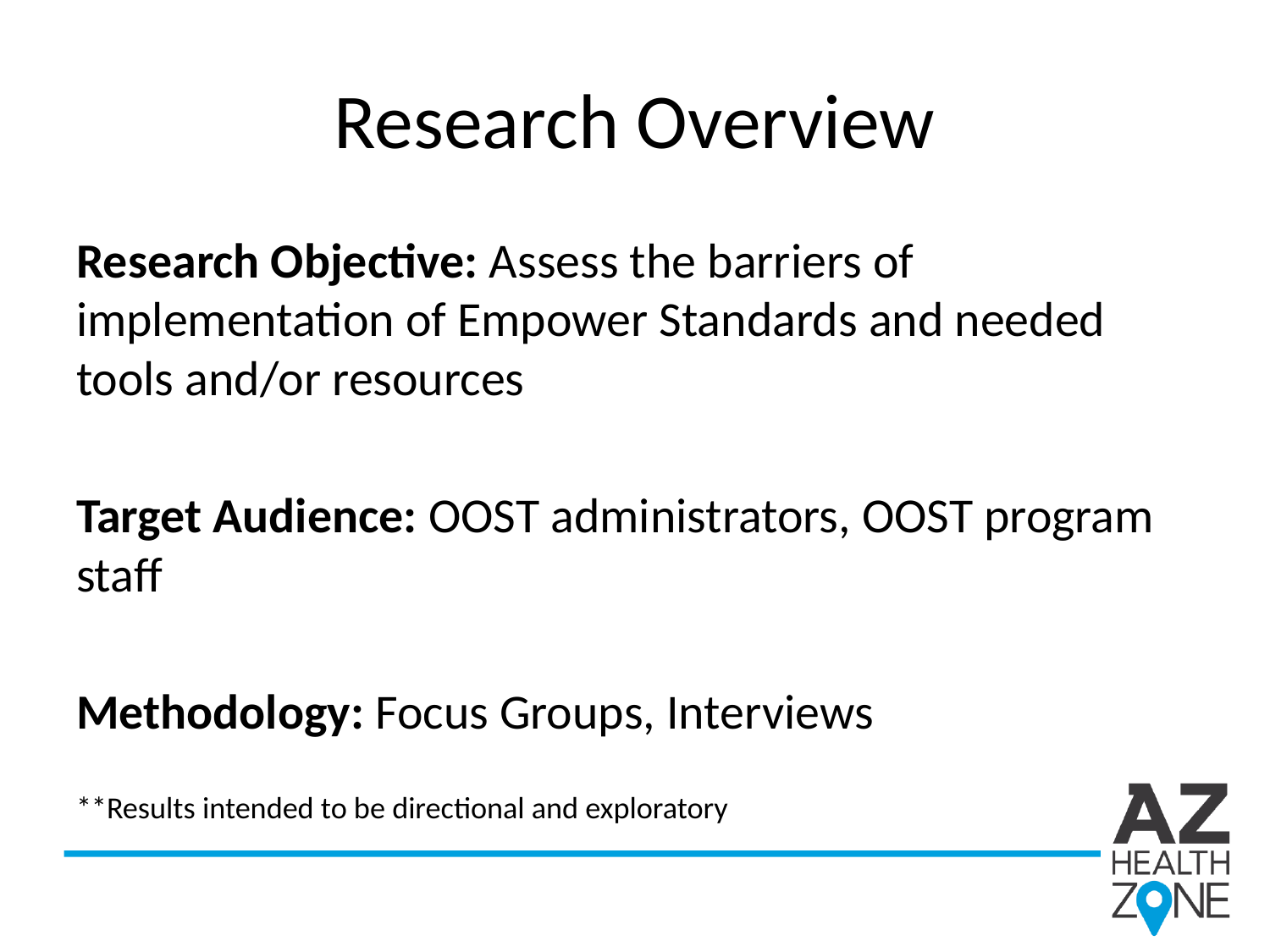

# Research Overview
Research Objective: Assess the barriers of implementation of Empower Standards and needed tools and/or resources

Target Audience: OOST administrators, OOST program staff

Methodology: Focus Groups, Interviews

**Results intended to be directional and exploratory